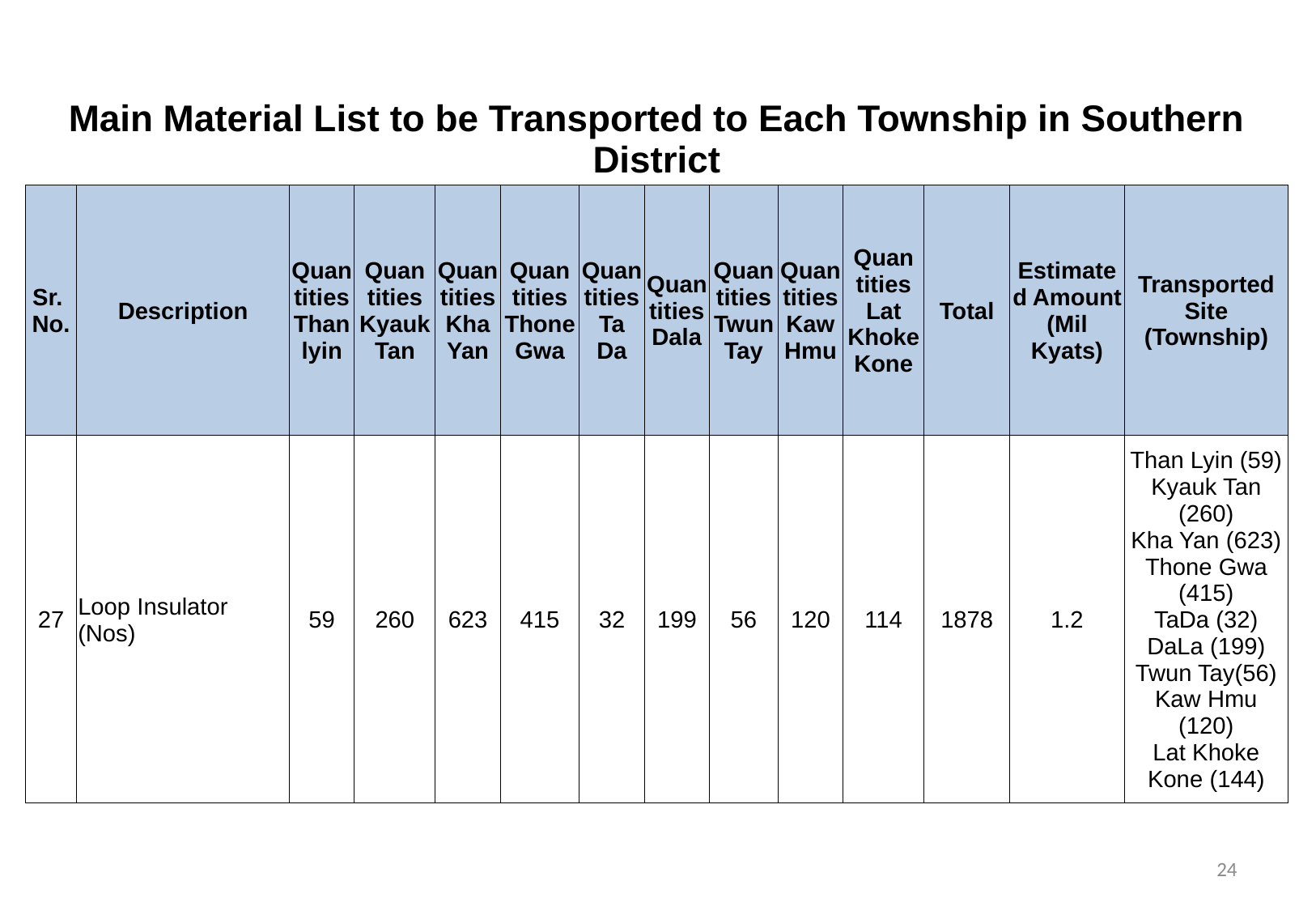

| Main Material List to be Transported to Each Township in Southern District |  |  |  |  |  |  |  |  |  |  |  |  |  |
| --- | --- | --- | --- | --- | --- | --- | --- | --- | --- | --- | --- | --- | --- |
| Sr. No. | Description | Quan tities Than lyin | Quan tities Kyauk Tan | Quan tities Kha Yan | Quan tities Thone Gwa | Quan tities Ta Da | Quan tities Dala | Quan tities Twun Tay | Quan tities Kaw Hmu | Quan tities Lat Khoke Kone | Total | Estimated Amount (Mil Kyats) | Transported Site (Township) |
| 27 | Loop Insulator (Nos) | 59 | 260 | 623 | 415 | 32 | 199 | 56 | 120 | 114 | 1878 | 1.2 | Than Lyin (59) Kyauk Tan (260) Kha Yan (623) Thone Gwa (415) TaDa (32) DaLa (199) Twun Tay(56) Kaw Hmu (120) Lat Khoke Kone (144) |
24